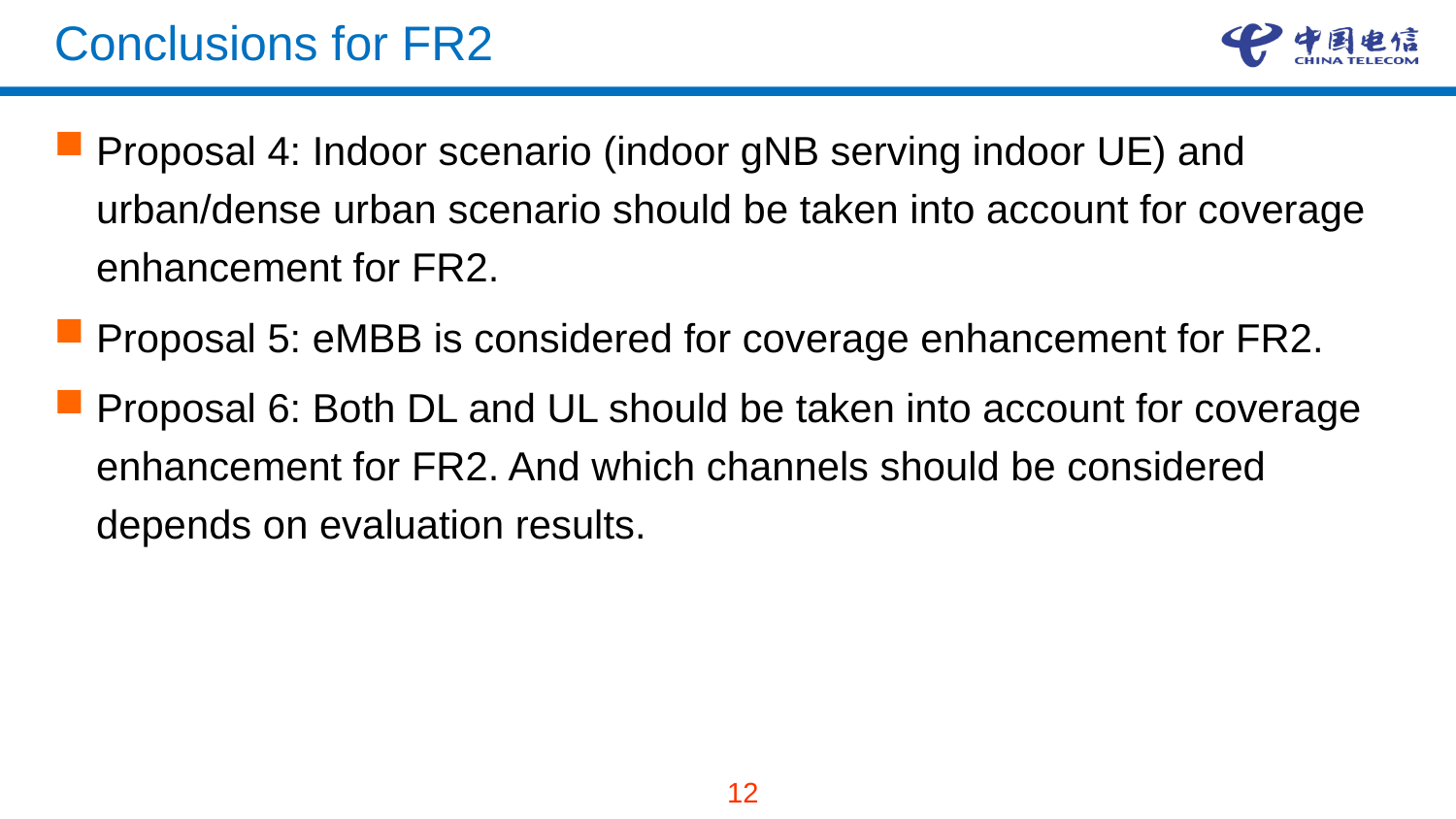

# Conclusions for FR2
Proposal 4: Indoor scenario (indoor gNB serving indoor UE) and urban/dense urban scenario should be taken into account for coverage enhancement for FR2.
Proposal 5: eMBB is considered for coverage enhancement for FR2.
Proposal 6: Both DL and UL should be taken into account for coverage enhancement for FR2. And which channels should be considered depends on evaluation results.

12